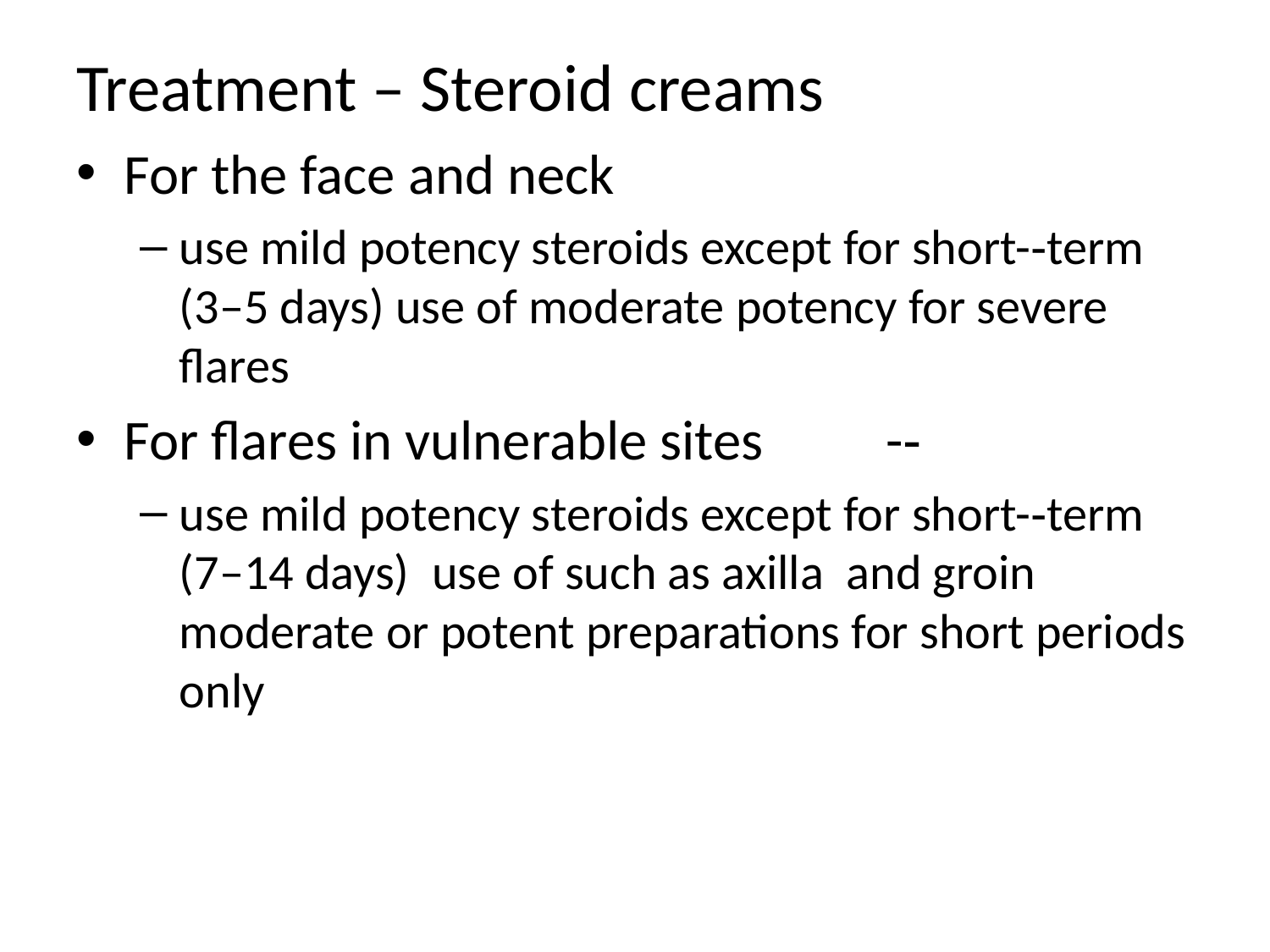

# Treatment – Steroid creams
For the face and neck
use mild potency steroids except for short-­‐term (3–5 days) use of moderate potency for severe flares
For flares in vulnerable sites	-­‐
use mild potency steroids except for short-­‐term (7–14 days)  use of such as axilla  and groin moderate or potent preparations for short periods only